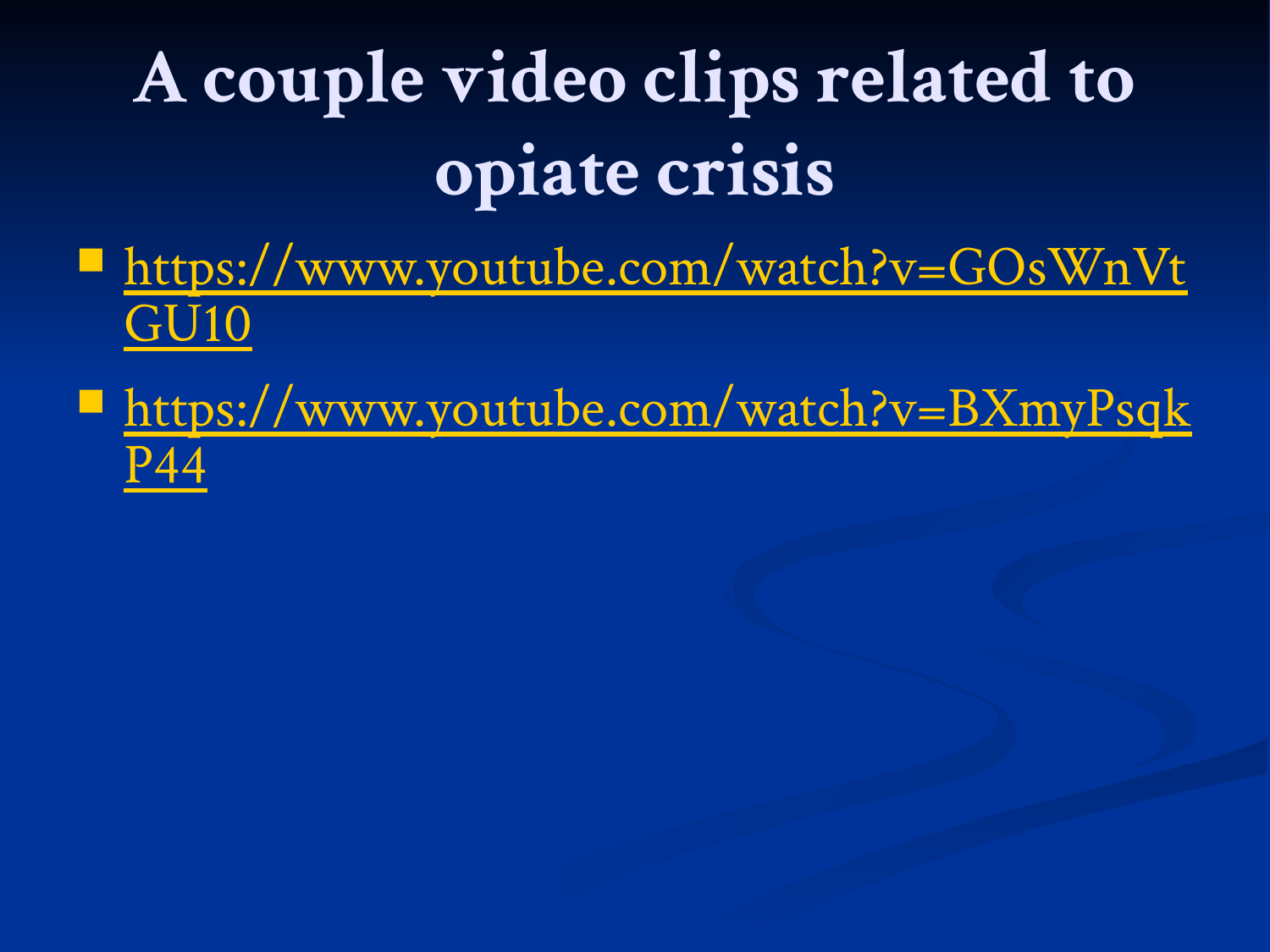

# A couple video clips related to opiate crisis
https://www.youtube.com/watch?v=GOsWnVtGU10
https://www.youtube.com/watch?v=BXmyPsqkP44